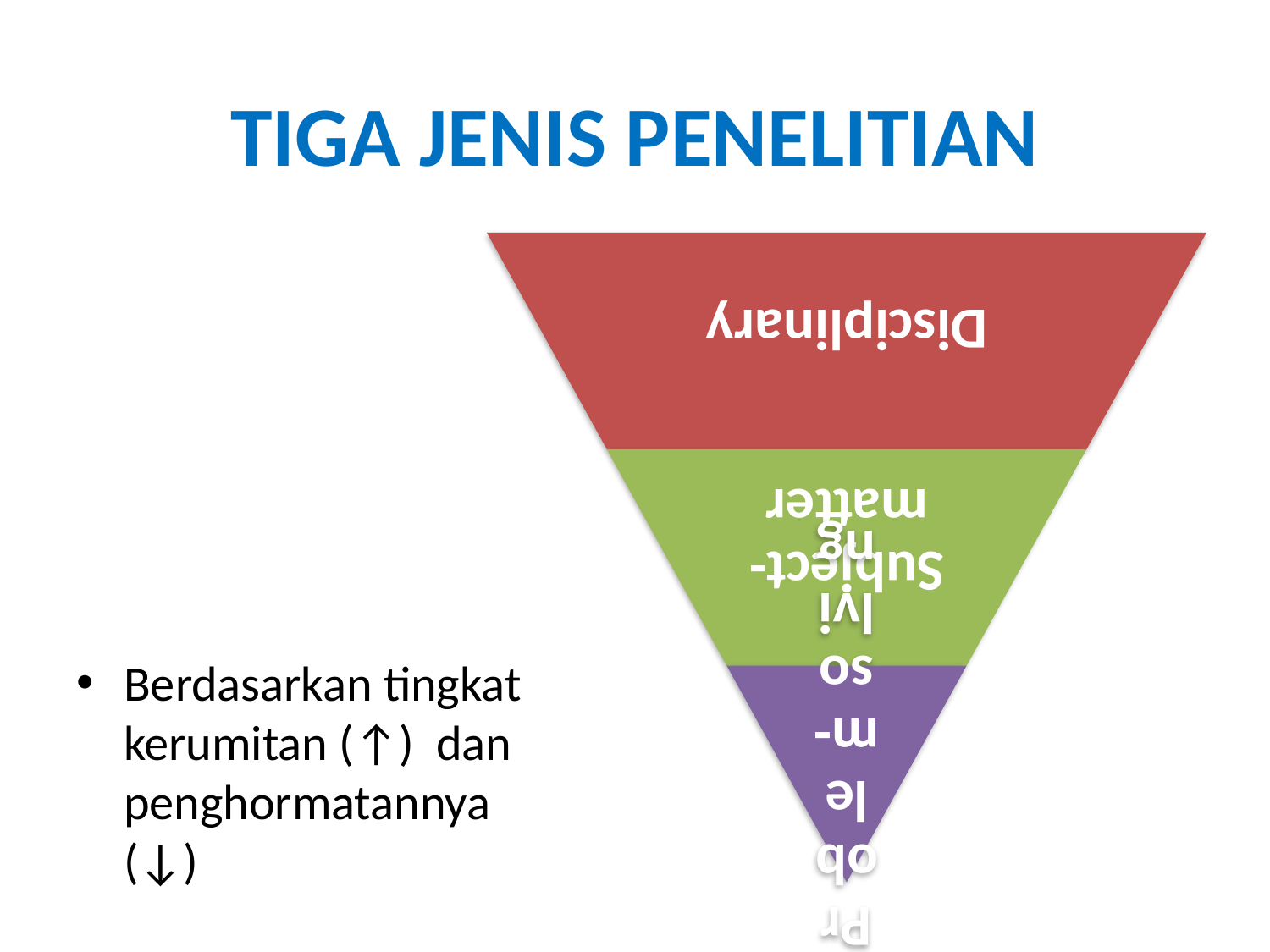

# TIGA JENIS PENELITIAN
Disciplinary
Subject-matter
Problem-solving
Berdasarkan tingkat kerumitan (↑)  dan penghormatannya (↓)